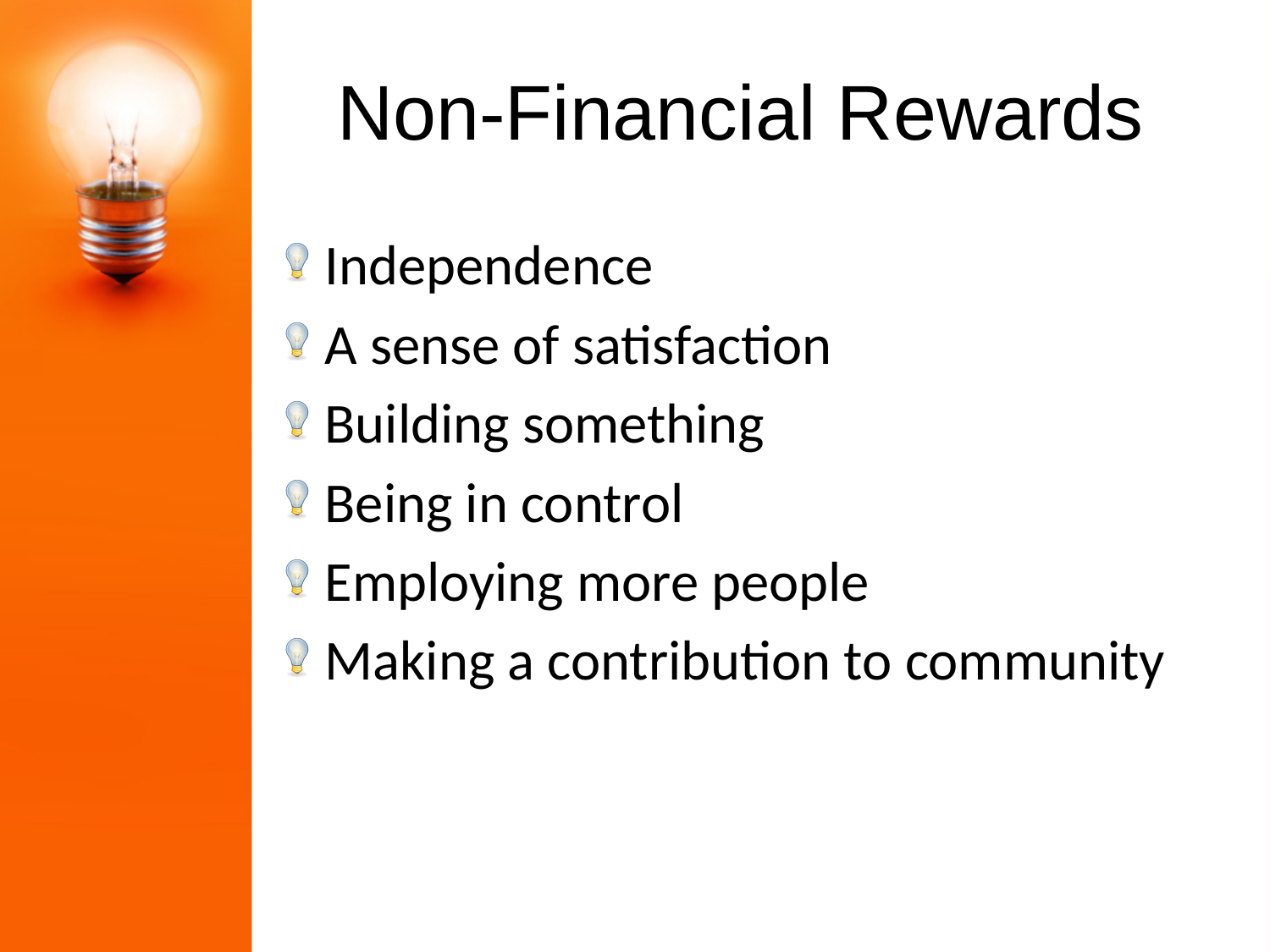

# Non-Financial Rewards
Independence
A sense of satisfaction
Building something
Being in control
Employing more people
Making a contribution to community